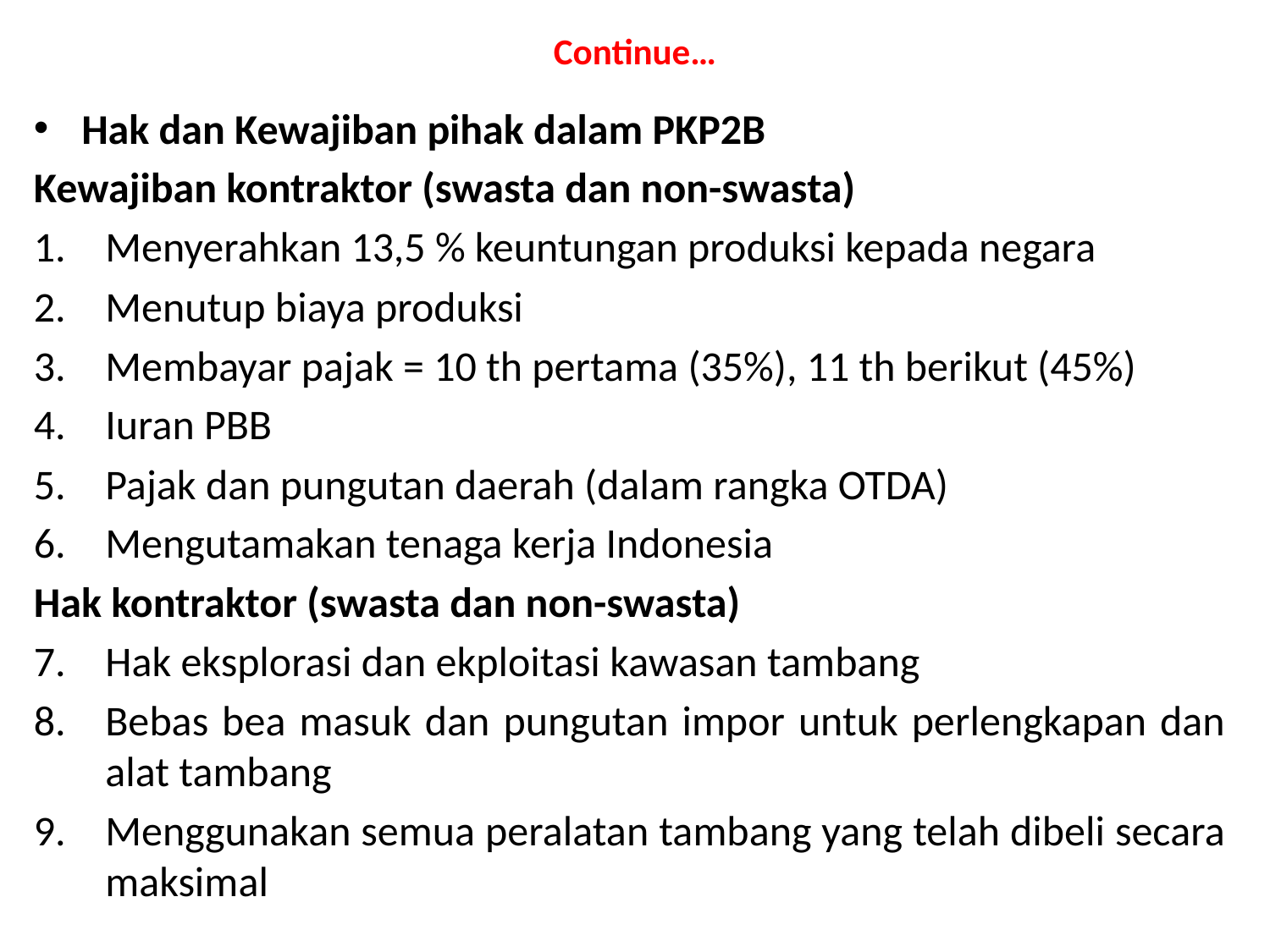

# Continue…
Hak dan Kewajiban pihak dalam PKP2B
Kewajiban kontraktor (swasta dan non-swasta)
Menyerahkan 13,5 % keuntungan produksi kepada negara
Menutup biaya produksi
Membayar pajak = 10 th pertama (35%), 11 th berikut (45%)
Iuran PBB
Pajak dan pungutan daerah (dalam rangka OTDA)
Mengutamakan tenaga kerja Indonesia
Hak kontraktor (swasta dan non-swasta)
Hak eksplorasi dan ekploitasi kawasan tambang
Bebas bea masuk dan pungutan impor untuk perlengkapan dan alat tambang
Menggunakan semua peralatan tambang yang telah dibeli secara maksimal